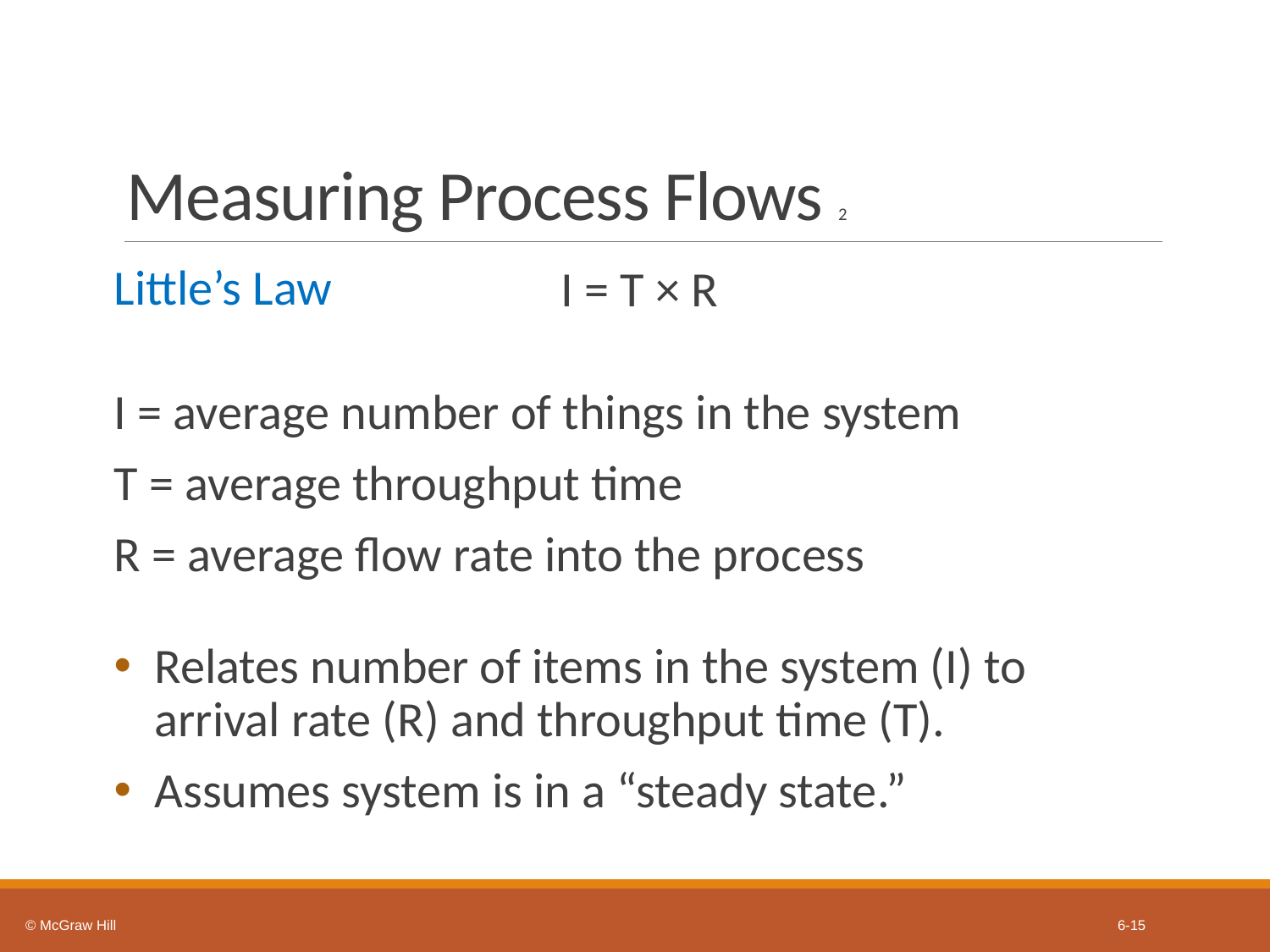

# Measuring Process Flows 2
Little’s Law
I = T × R
I = average number of things in the system
T = average throughput time
R = average flow rate into the process
Relates number of items in the system (I) to arrival rate (R) and throughput time (T).
Assumes system is in a “steady state.”